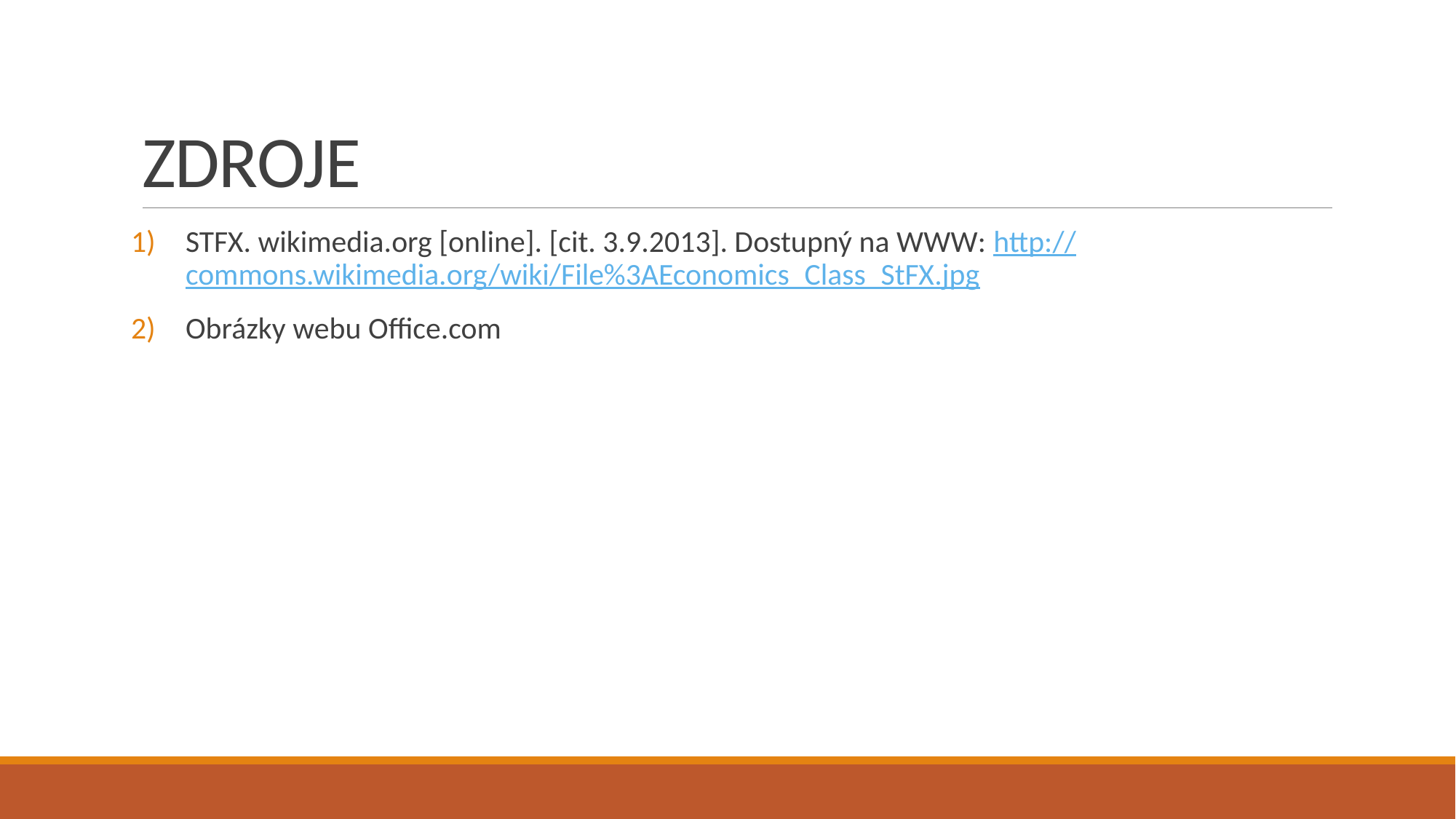

# ZDROJE
STFX. wikimedia.org [online]. [cit. 3.9.2013]. Dostupný na WWW: http://commons.wikimedia.org/wiki/File%3AEconomics_Class_StFX.jpg
Obrázky webu Office.com